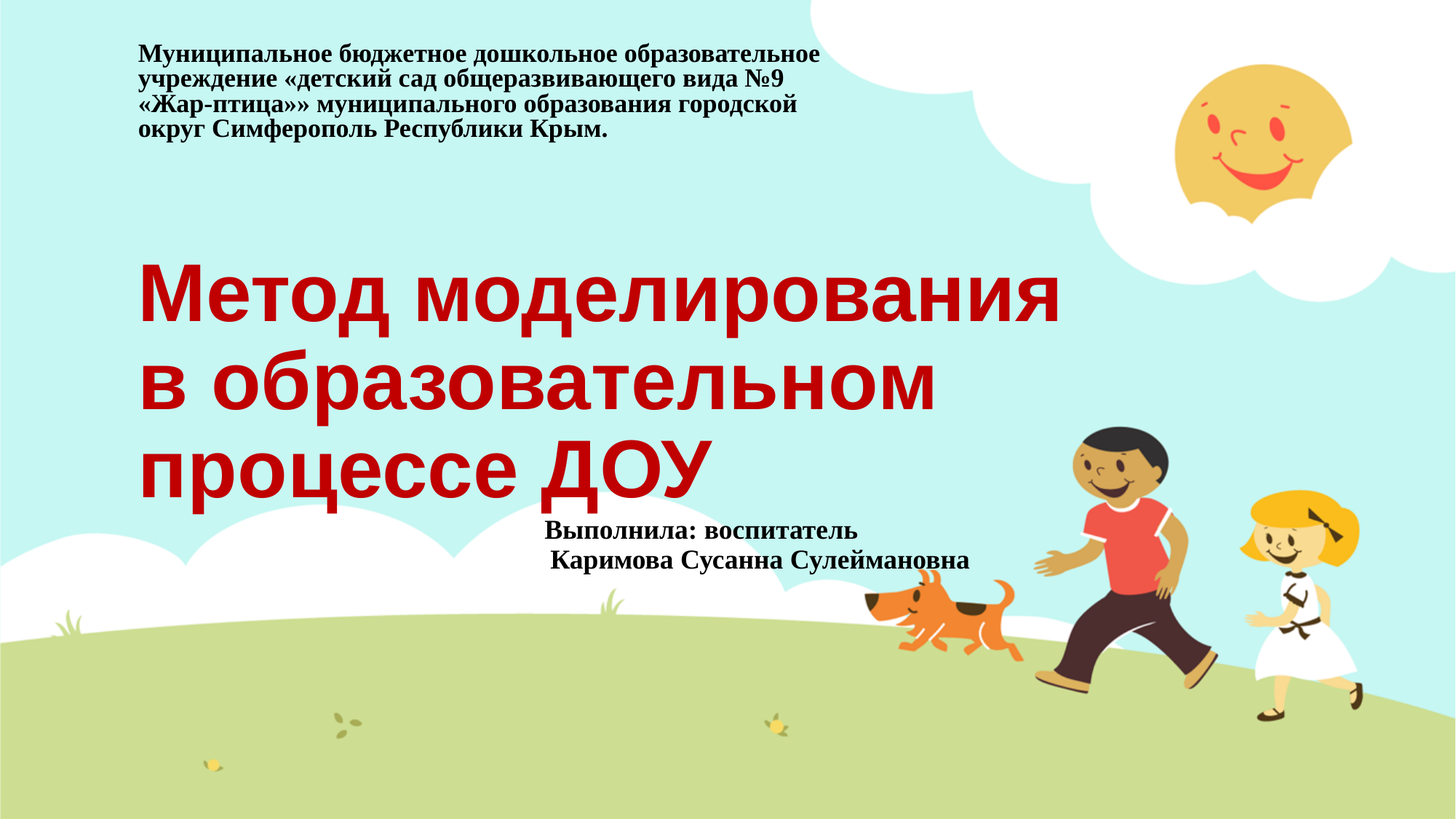

# Муниципальное бюджетное дошкольное образовательное учреждение «детский сад общеразвивающего вида №9 «Жар-птица»» муниципального образования городской округ Симферополь Республики Крым.
Метод моделирования
в образовательном процессе ДОУ
Выполнила: воспитатель
                 Каримова Сусанна Сулеймановна